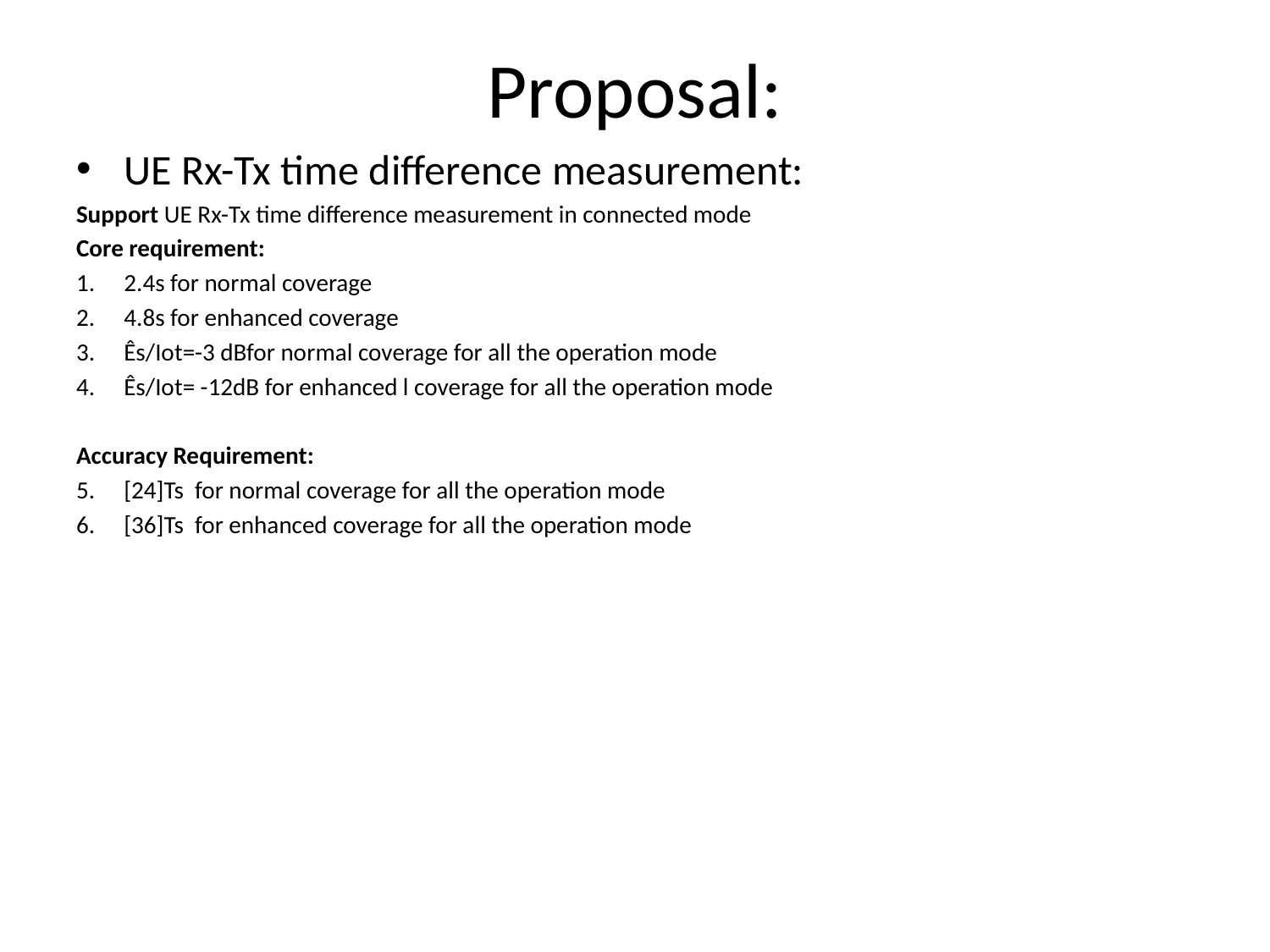

# Proposal:
UE Rx-Tx time difference measurement:
Support UE Rx-Tx time difference measurement in connected mode
Core requirement:
2.4s for normal coverage
4.8s for enhanced coverage
Ês/Iot=-3 dBfor normal coverage for all the operation mode
Ês/Iot= -12dB for enhanced l coverage for all the operation mode

Accuracy Requirement:
[24]Ts  for normal coverage for all the operation mode
[36]Ts  for enhanced coverage for all the operation mode